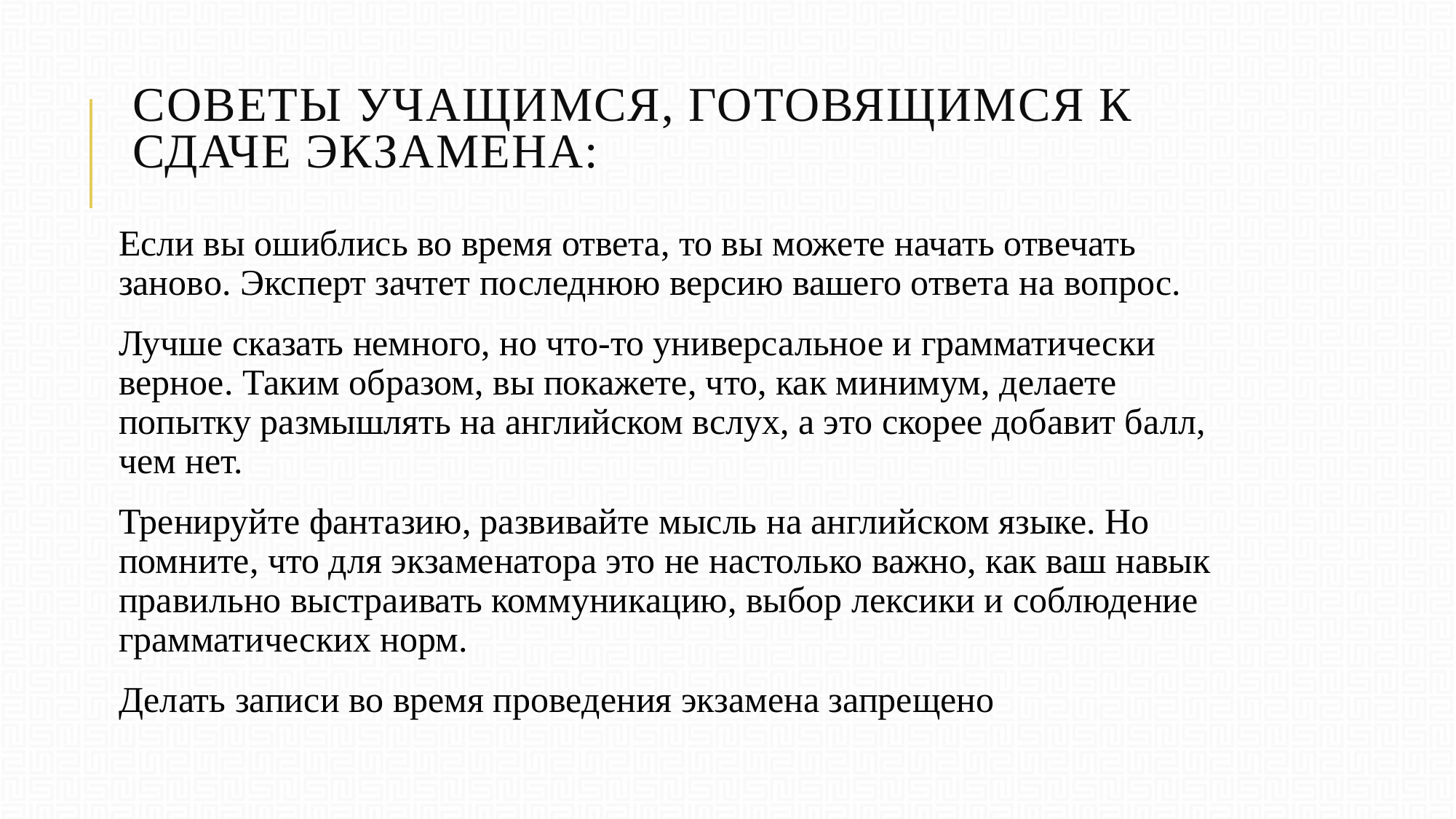

# Советы учащимся, готовящимся к сдаче экзамена:
Если вы ошиблись во время ответа, то вы можете начать отвечать заново. Эксперт зачтет последнюю версию вашего ответа на вопрос.
Лучше сказать немного, но что-то универсальное и грамматически верное. Таким образом, вы покажете, что, как минимум, делаете попытку размышлять на английском вслух, а это скорее добавит балл, чем нет.
Тренируйте фантазию, развивайте мысль на английском языке. Но помните, что для экзаменатора это не настолько важно, как ваш навык правильно выстраивать коммуникацию, выбор лексики и соблюдение грамматических норм.
Делать записи во время проведения экзамена запрещено